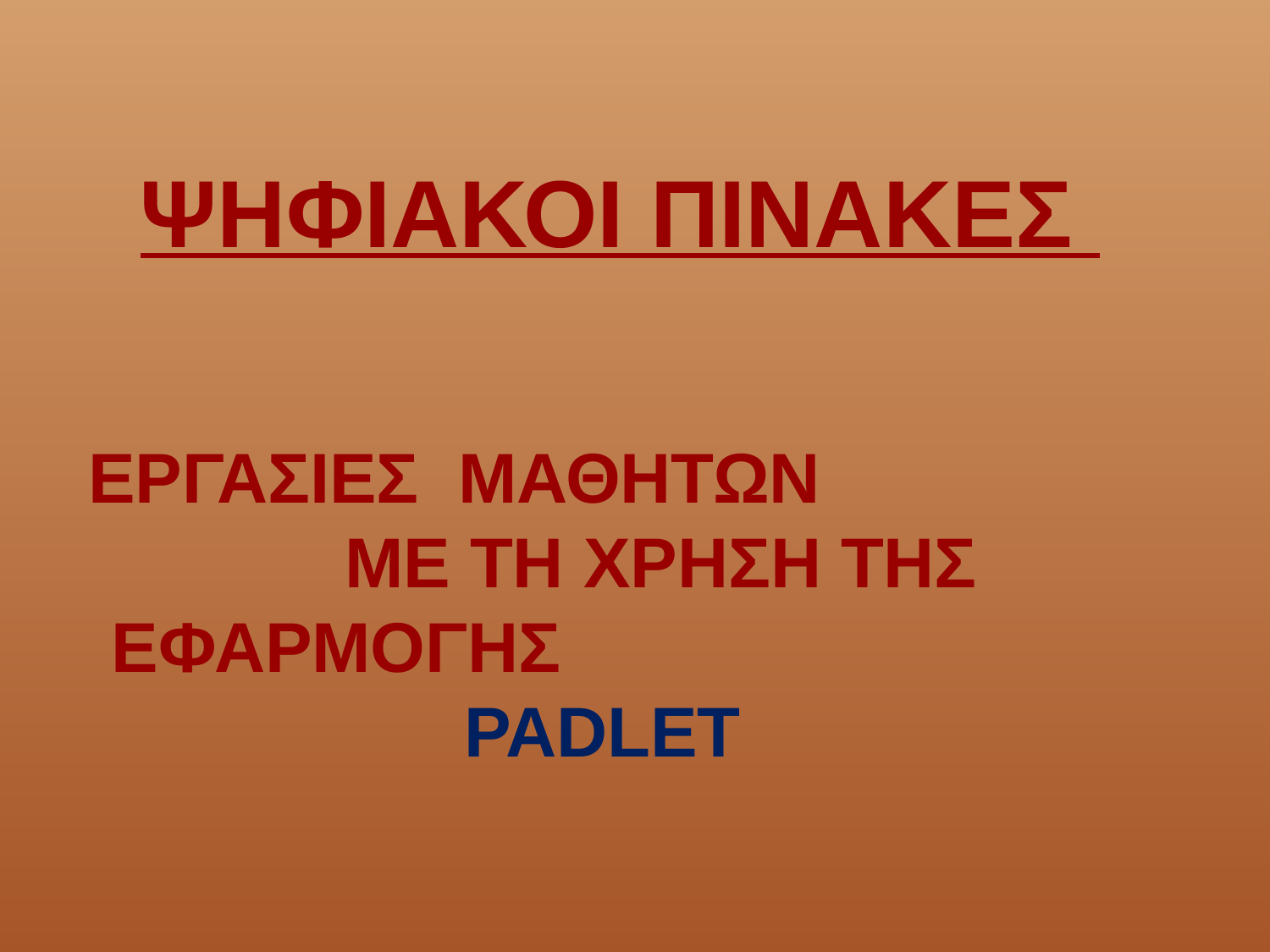

ΨΗΦΙΑΚΟΙ ΠΙΝΑΚΕΣ
# ΕΡΓΑΣΙΕΣ  ΜΑΘΗΤΩΝ                      ΜΕ ΤΗ ΧΡΗΣΗ ΤηΣ ΕΦΑΡΜΟΓΗΣ                            padlet